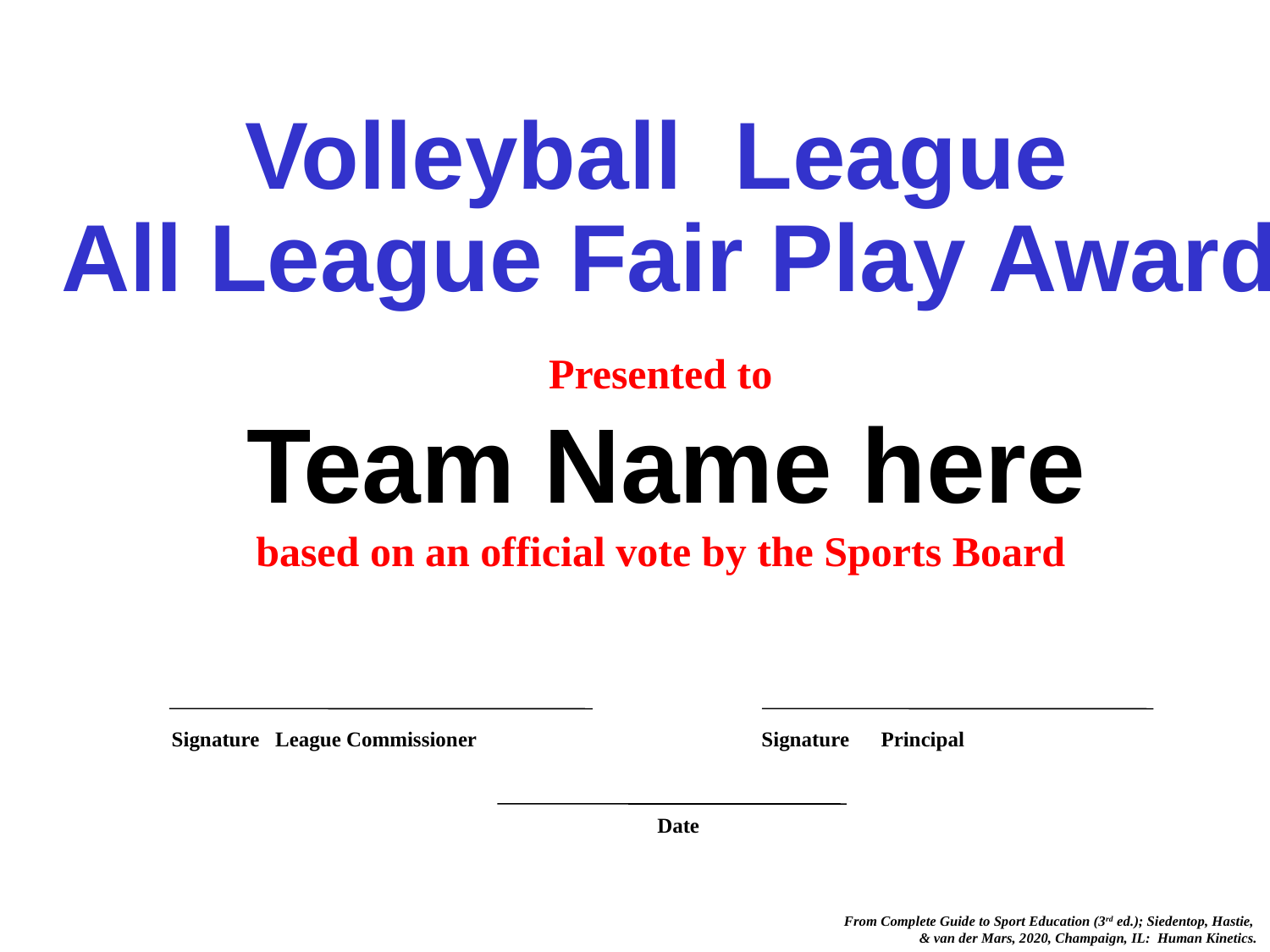

Volleyball  League
All League Fair Play Award
Presented to
Team Name here
based on an official vote by the Sports Board

Signature   League Commissioner
Signature      Principal

Date